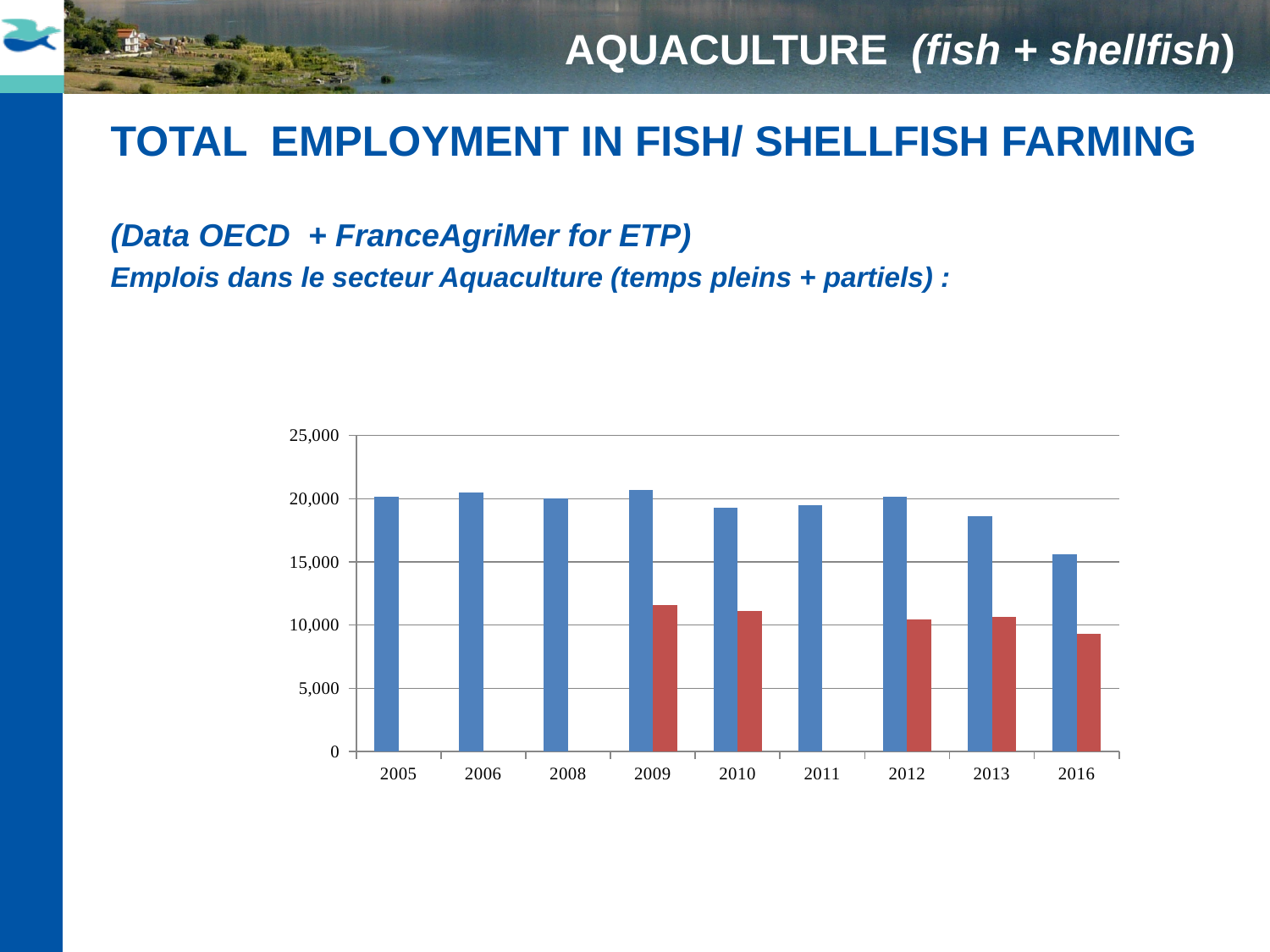

# AQUACULTURE  (fish + shellfish)

TOTAL  EMPLOYMENT IN FISH/ SHELLFISH FARMING

(Data OECD  + FranceAgriMer for ETP)
Emplois dans le secteur Aquaculture (temps pleins + partiels) :

### Chart: Emplois totaux aquaculture (Rouge = ETP)

| Category | Emplois totaux | ETP |
|---|---|---|
| 2005 | 20187.0 | None |
| 2006 | 20520.0 | None |
| 2008 | 19995.0 | None |
| 2009 | 20694.0 | 11613.0 |
| 2010 | 19318.0 | 11118.0 |
| 2011 | 19497.0 | None |
| 2012 | 20125.0 | 10439.0 |
| 2013 | 18618.0 | 10675.0 |
| 2016 | 15585.0 | 9305.0 |